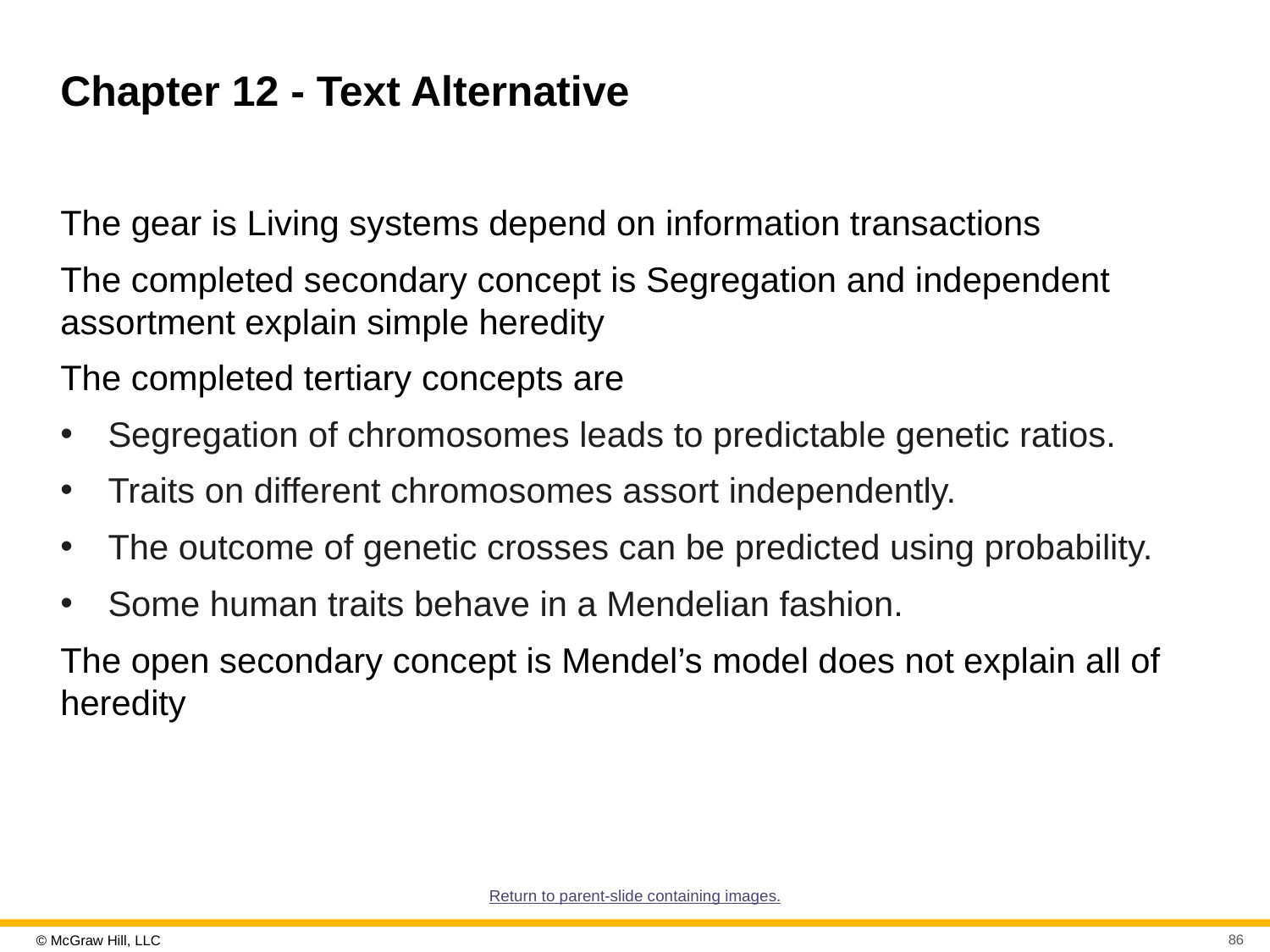

# Chapter 12 - Text Alternative
The gear is Living systems depend on information transactions
The completed secondary concept is Segregation and independent assortment explain simple heredity
The completed tertiary concepts are
Segregation of chromosomes leads to predictable genetic ratios.
Traits on different chromosomes assort independently.
The outcome of genetic crosses can be predicted using probability.
Some human traits behave in a Mendelian fashion.
The open secondary concept is Mendel’s model does not explain all of heredity
Return to parent-slide containing images.
86